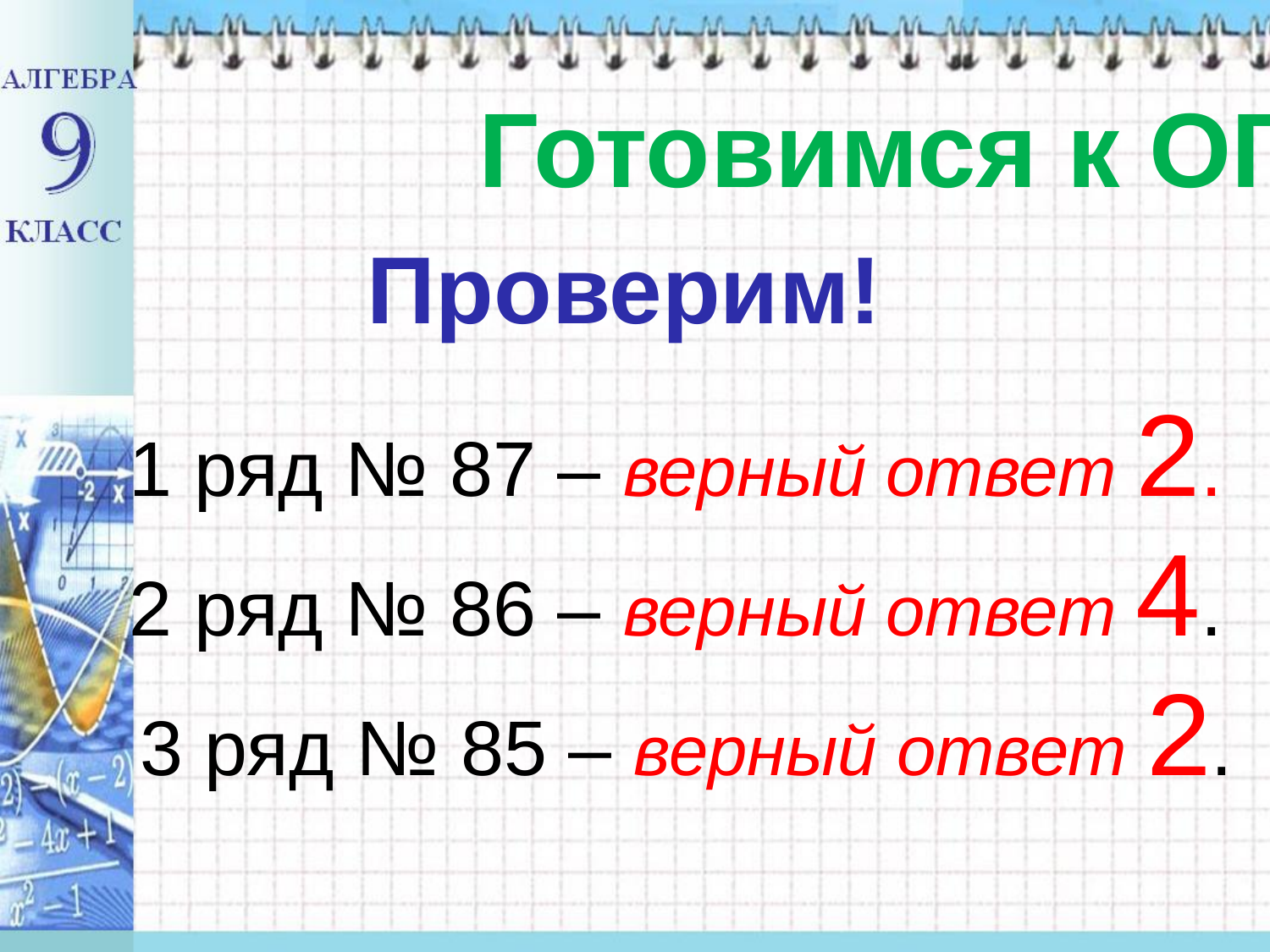

Готовимся к ОГЭ
Проверим!
# 1 ряд № 87 – верный ответ 2. 2 ряд № 86 – верный ответ 4. 3 ряд № 85 – верный ответ 2.